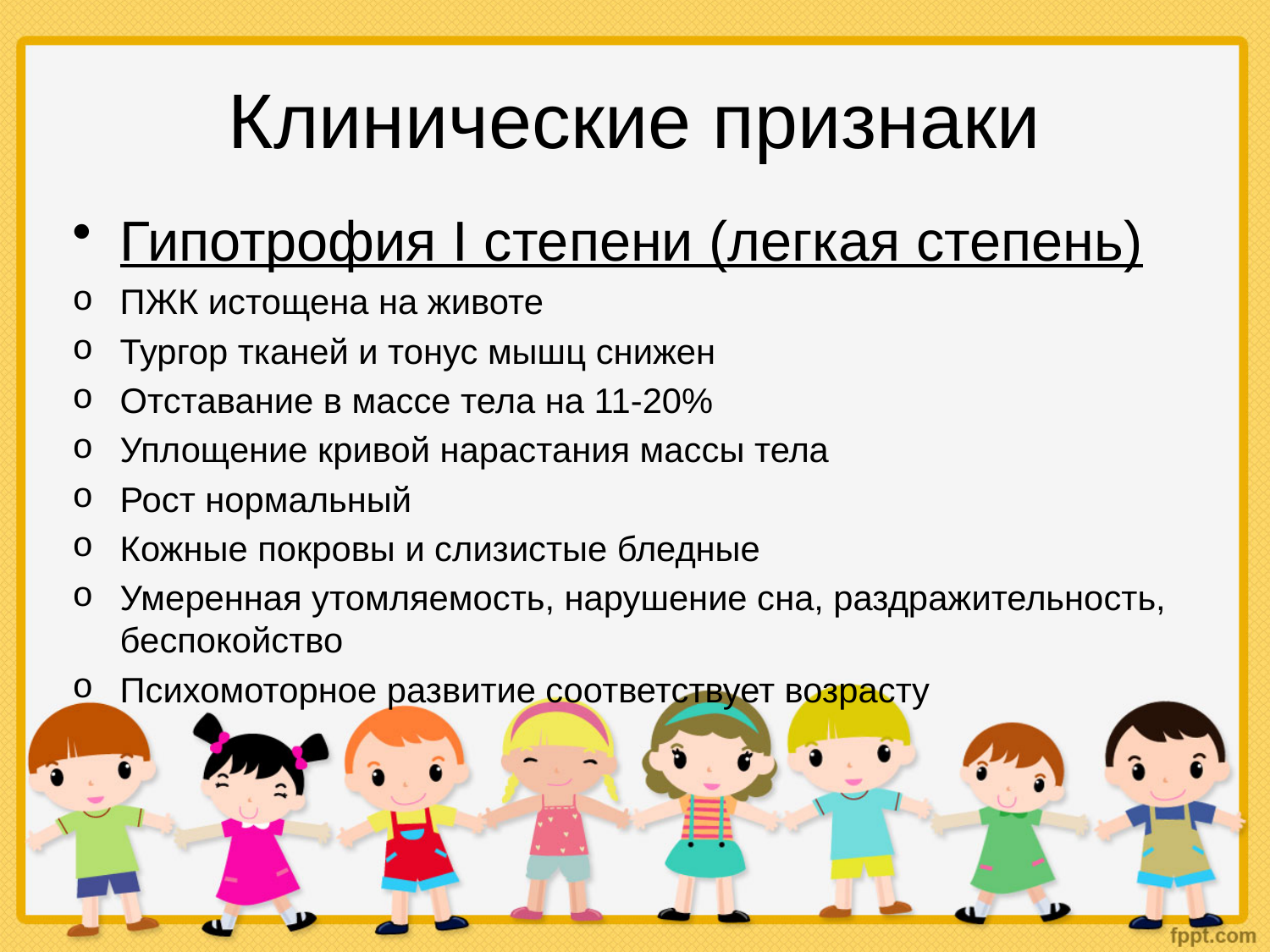

# Клинические признаки
Гипотрофия I степени (легкая степень)
ПЖК истощена на животе
Тургор тканей и тонус мышц снижен
Отставание в массе тела на 11-20%
Уплощение кривой нарастания массы тела
Рост нормальный
Кожные покровы и слизистые бледные
Умеренная утомляемость, нарушение сна, раздражительность, беспокойство
Психомоторное развитие соответствует возрасту